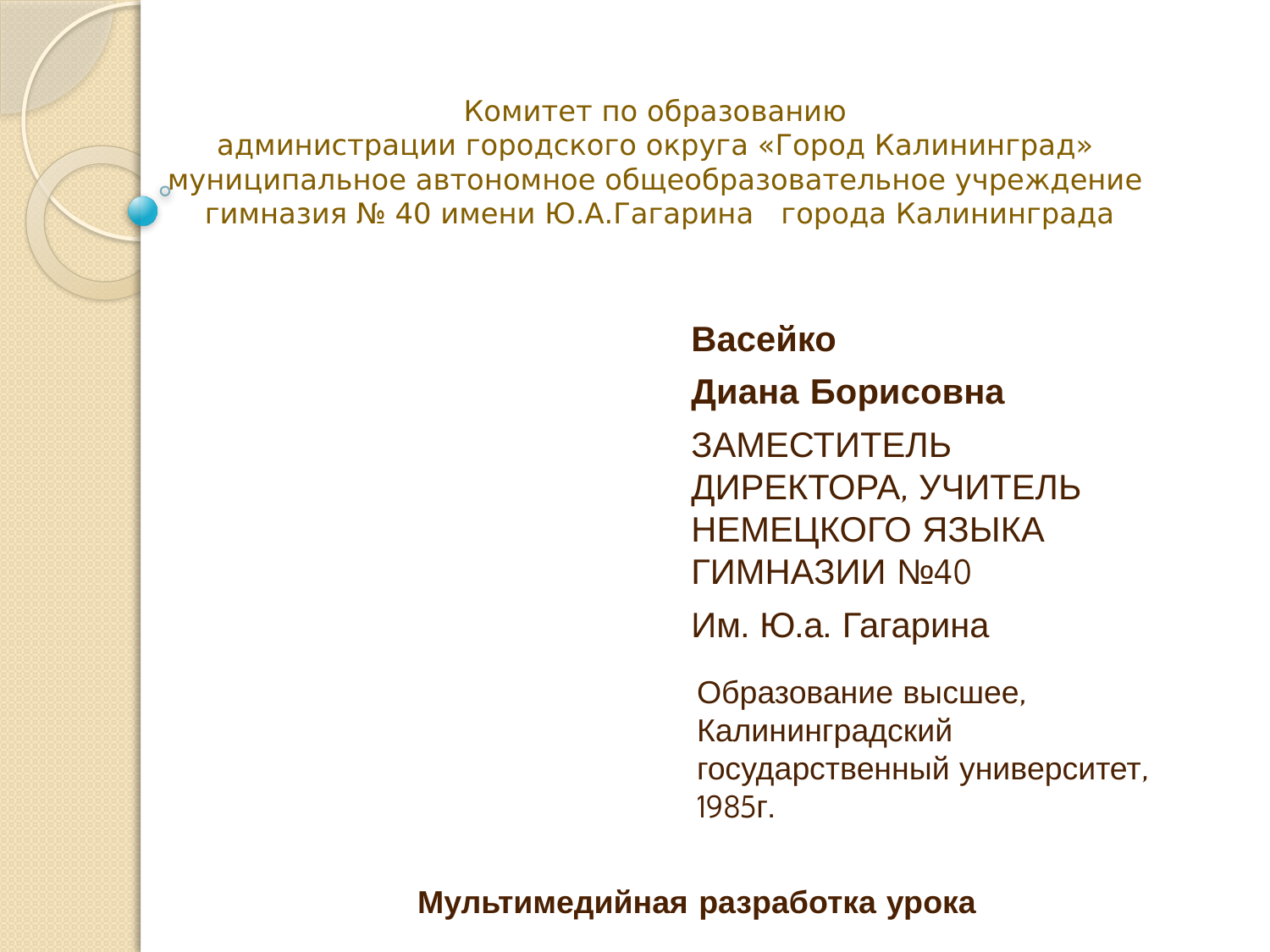

# Комитет по образованию администрации городского округа «Город Калининград» муниципальное автономное общеобразовательное учреждение гимназия № 40 имени Ю.А.Гагарина   города Калининграда
Васейко
Диана Борисовна
ЗАМЕСТИТЕЛЬ ДИРЕКТОРА, УЧИТЕЛЬ НЕМЕЦКОГО ЯЗЫКА ГИМНАЗИИ №40
Им. Ю.а. Гагарина

Образование высшее, Калининградский государственный университет, 1985г.
Мультимедийная разработка урока